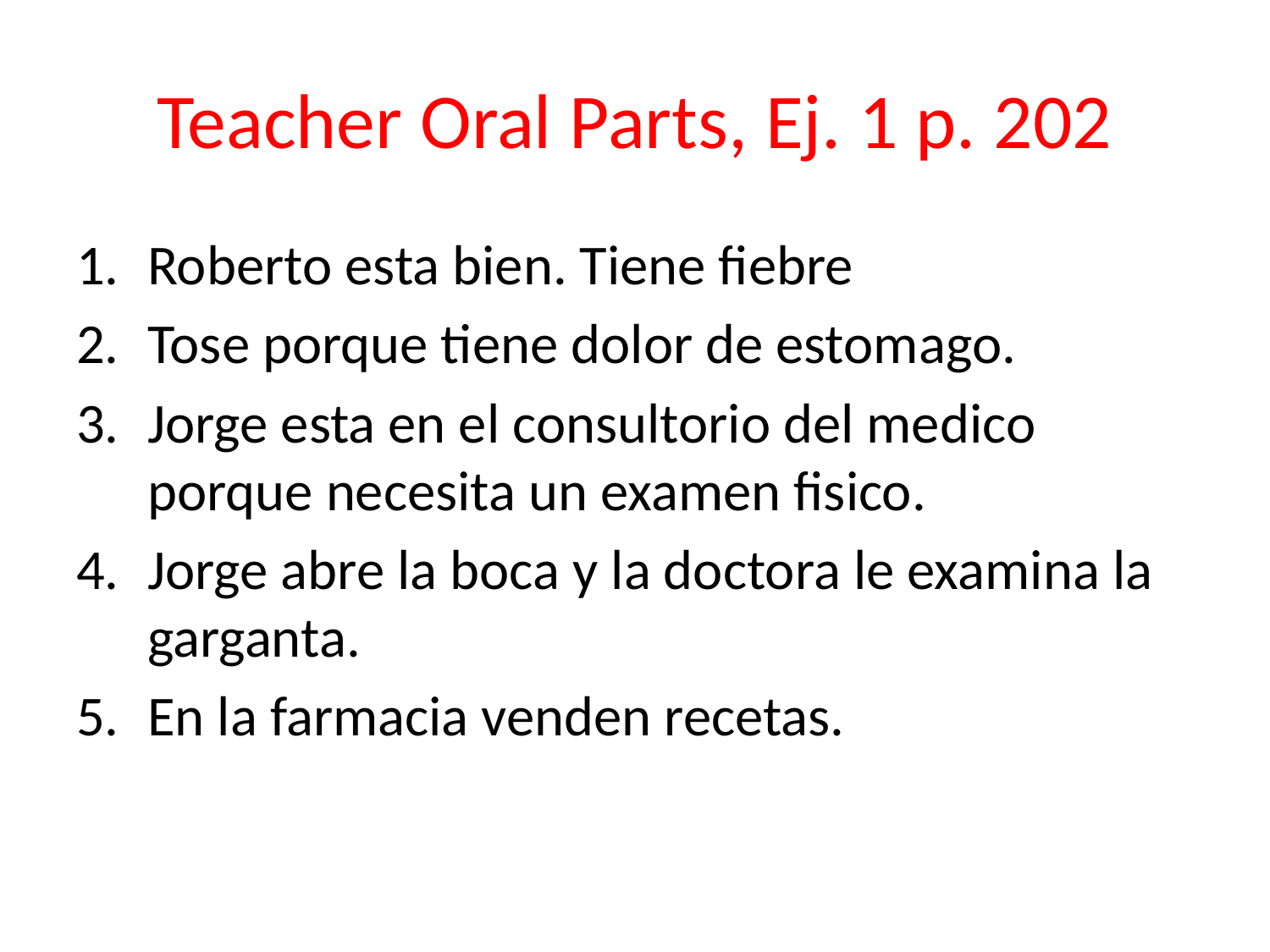

# Teacher Oral Parts, Ej. 1 p. 202
Roberto esta bien. Tiene fiebre
Tose porque tiene dolor de estomago.
Jorge esta en el consultorio del medico porque necesita un examen fisico.
Jorge abre la boca y la doctora le examina la garganta.
En la farmacia venden recetas.